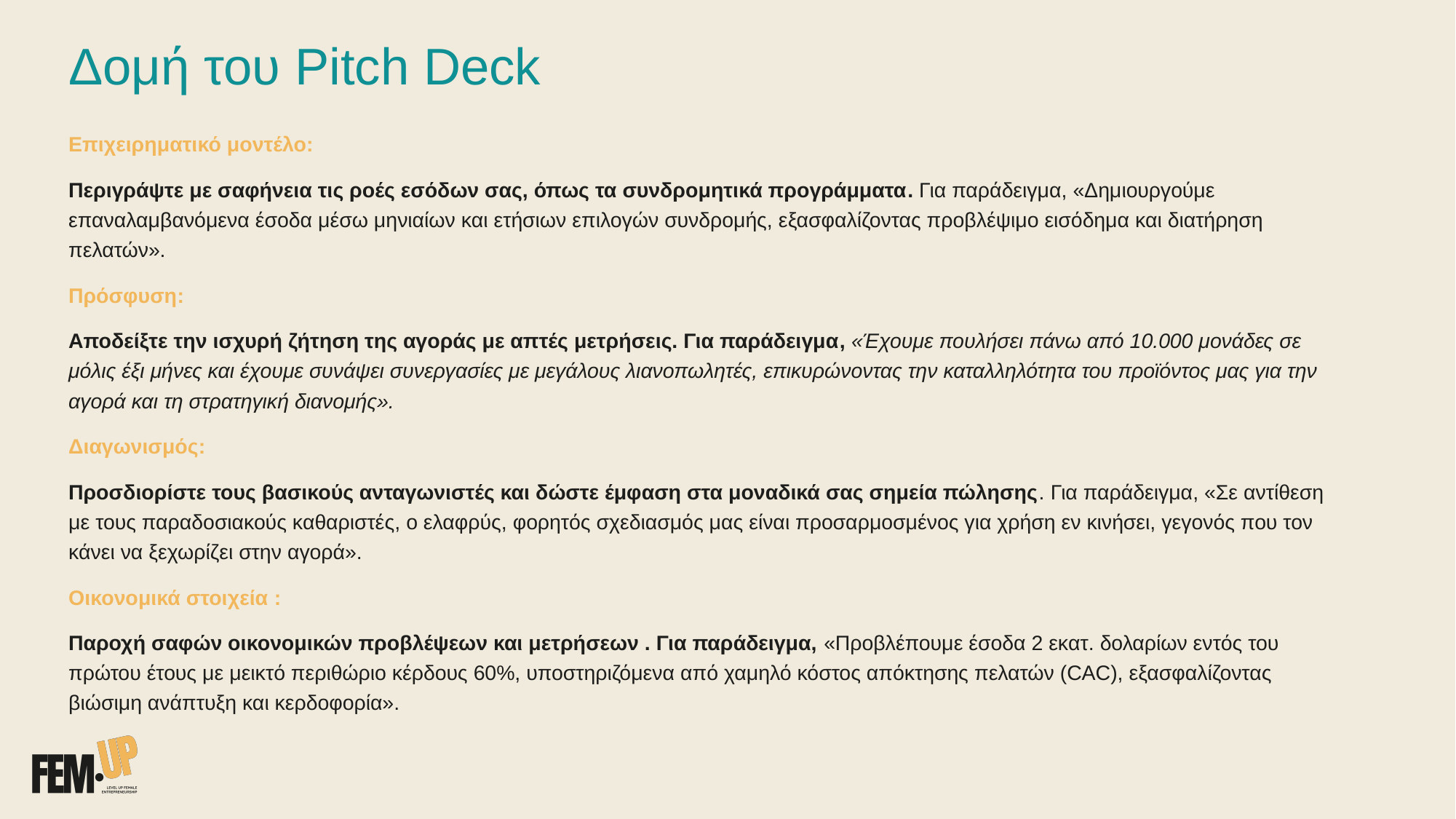

# Δομή του Pitch Deck
Επιχειρηματικό μοντέλο:
Περιγράψτε με σαφήνεια τις ροές εσόδων σας, όπως τα συνδρομητικά προγράμματα. Για παράδειγμα, «Δημιουργούμε επαναλαμβανόμενα έσοδα μέσω μηνιαίων και ετήσιων επιλογών συνδρομής, εξασφαλίζοντας προβλέψιμο εισόδημα και διατήρηση πελατών».
Πρόσφυση:
Αποδείξτε την ισχυρή ζήτηση της αγοράς με απτές μετρήσεις. Για παράδειγμα, «Έχουμε πουλήσει πάνω από 10.000 μονάδες σε μόλις έξι μήνες και έχουμε συνάψει συνεργασίες με μεγάλους λιανοπωλητές, επικυρώνοντας την καταλληλότητα του προϊόντος μας για την αγορά και τη στρατηγική διανομής».
Διαγωνισμός:
Προσδιορίστε τους βασικούς ανταγωνιστές και δώστε έμφαση στα μοναδικά σας σημεία πώλησης. Για παράδειγμα, «Σε αντίθεση με τους παραδοσιακούς καθαριστές, ο ελαφρύς, φορητός σχεδιασμός μας είναι προσαρμοσμένος για χρήση εν κινήσει, γεγονός που τον κάνει να ξεχωρίζει στην αγορά».
Οικονομικά στοιχεία :
Παροχή σαφών οικονομικών προβλέψεων και μετρήσεων . Για παράδειγμα, «Προβλέπουμε έσοδα 2 εκατ. δολαρίων εντός του πρώτου έτους με μεικτό περιθώριο κέρδους 60%, υποστηριζόμενα από χαμηλό κόστος απόκτησης πελατών (CAC), εξασφαλίζοντας βιώσιμη ανάπτυξη και κερδοφορία».